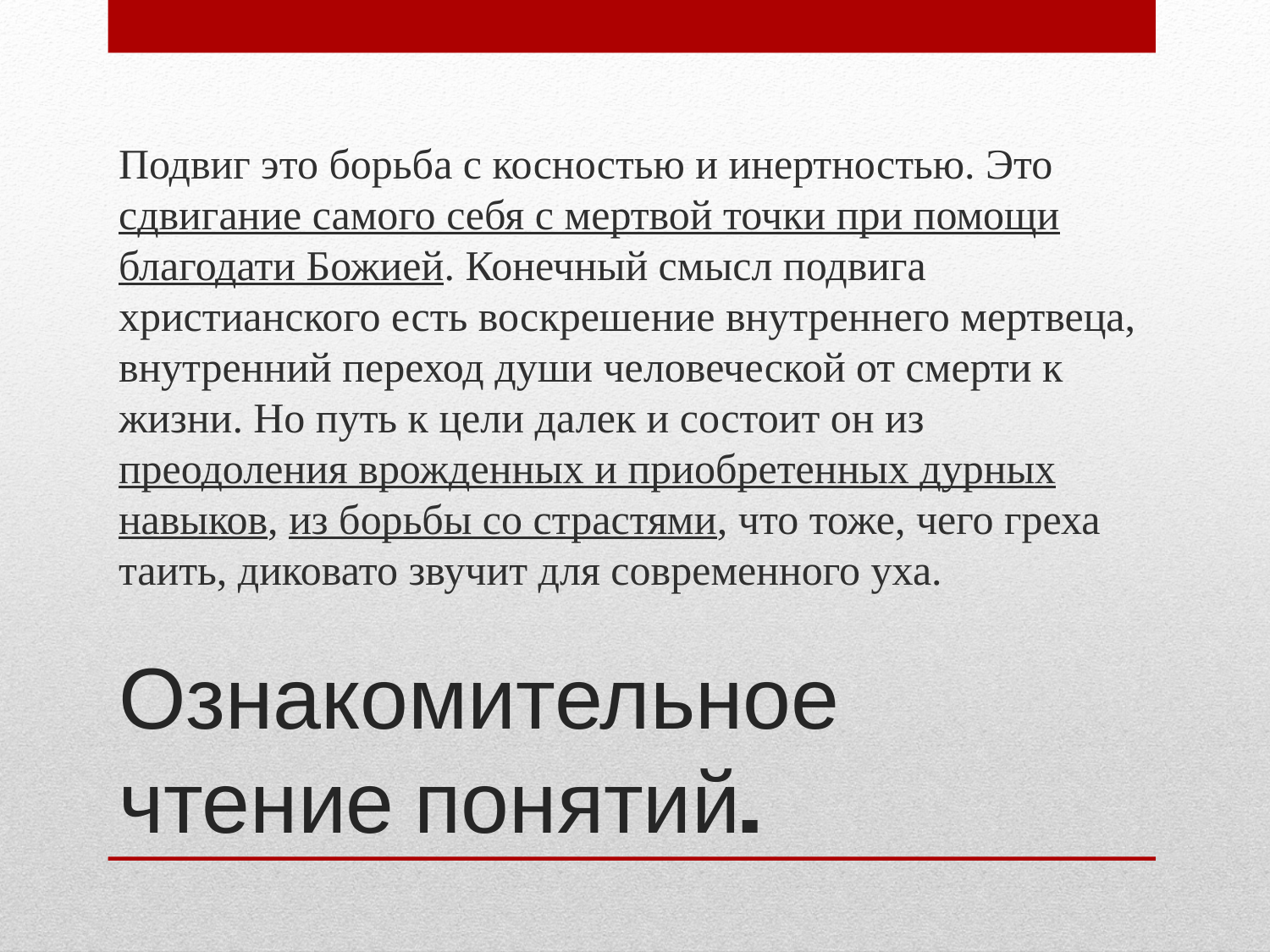

Подвиг это борьба с косностью и инертностью. Это сдвигание самого себя с мертвой точки при помощи благодати Божией. Конечный смысл подвига христианского есть воскрешение внутреннего мертвеца, внутренний переход души человеческой от смерти к жизни. Но путь к цели далек и состоит он из преодоления врожденных и приобретенных дурных навыков, из борьбы со страстями, что тоже, чего греха таить, диковато звучит для современного уха.
# Ознакомительное чтение понятий.